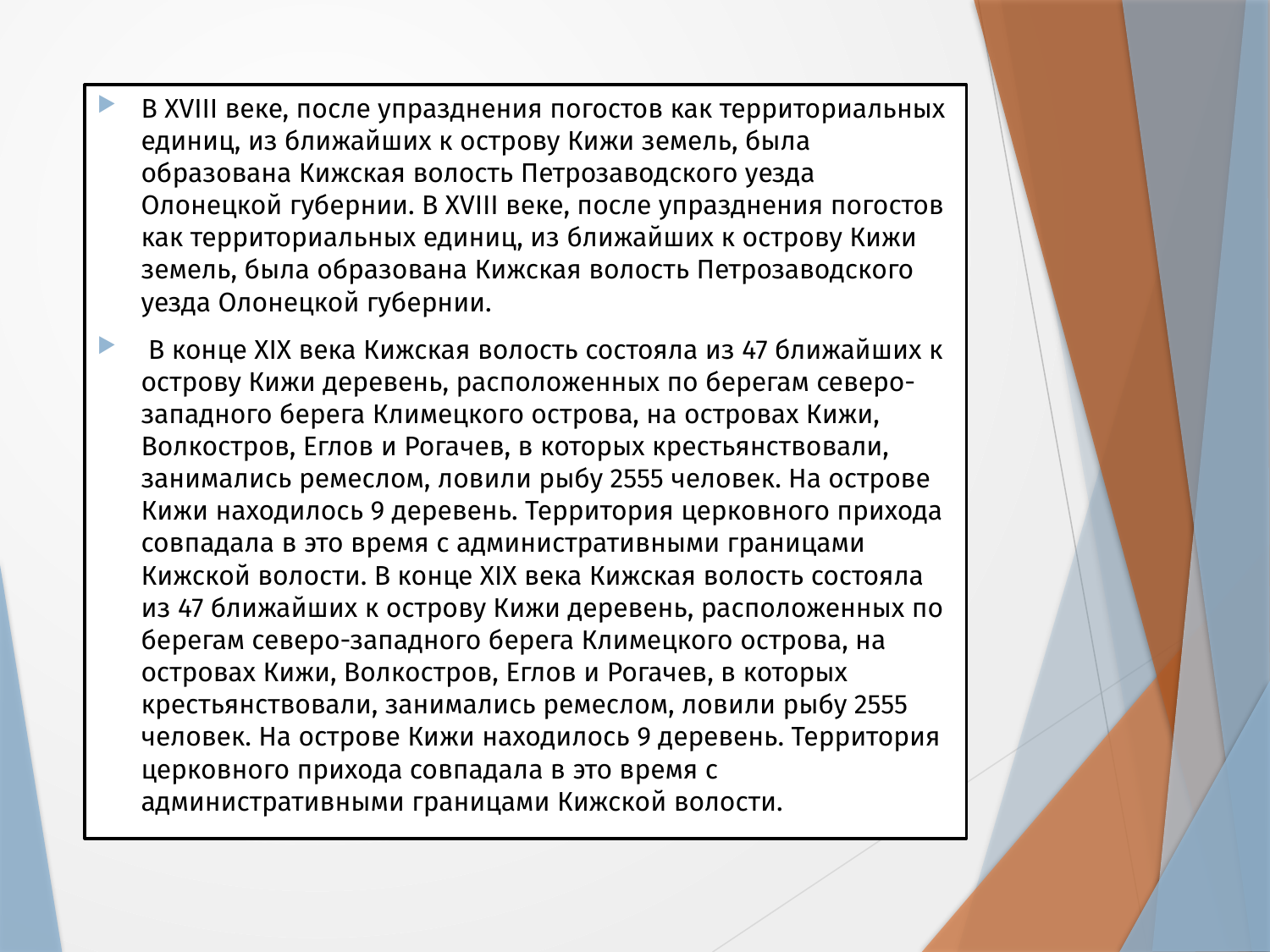

В XVIII веке, после упразднения погостов как территориальных единиц, из ближайших к острову Кижи земель, была образована Кижская волость Петрозаводского уезда Олонецкой губернии. В XVIII веке, после упразднения погостов как территориальных единиц, из ближайших к острову Кижи земель, была образована Кижская волость Петрозаводского уезда Олонецкой губернии.
 В конце XIX века Кижская волость состояла из 47 ближайших к острову Кижи деревень, расположенных по берегам северо-западного берега Климецкого острова, на островах Кижи, Волкостров, Еглов и Рогачев, в которых крестьянствовали, занимались ремеслом, ловили рыбу 2555 человек. На острове Кижи находилось 9 деревень. Территория церковного прихода совпадала в это время с административными границами Кижской волости. В конце XIX века Кижская волость состояла из 47 ближайших к острову Кижи деревень, расположенных по берегам северо-западного берега Климецкого острова, на островах Кижи, Волкостров, Еглов и Рогачев, в которых крестьянствовали, занимались ремеслом, ловили рыбу 2555 человек. На острове Кижи находилось 9 деревень. Территория церковного прихода совпадала в это время с административными границами Кижской волости.